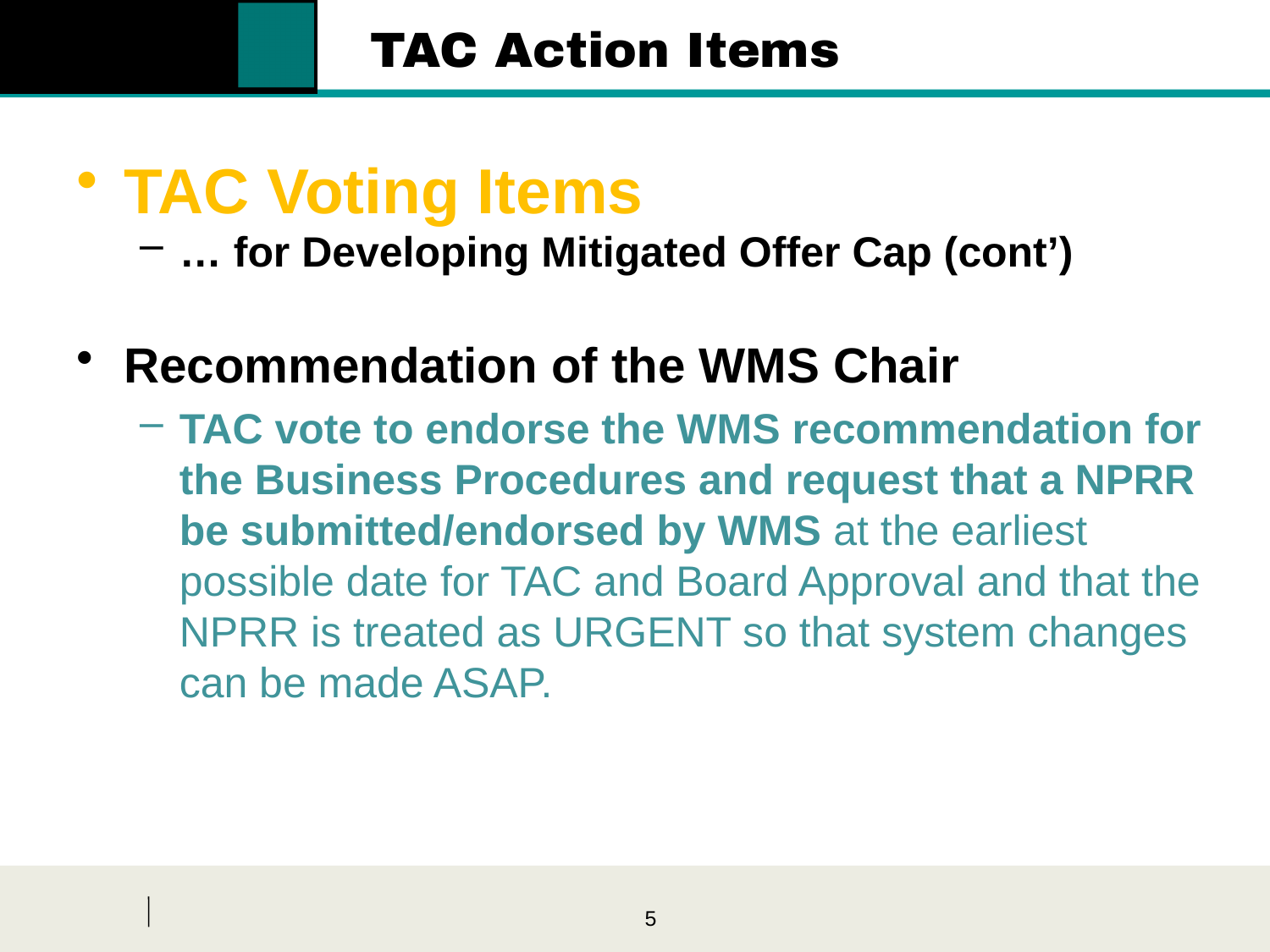

# TAC Action Items
TAC Voting Items
… for Developing Mitigated Offer Cap (cont’)

Recommendation of the WMS Chair
TAC vote to endorse the WMS recommendation for the Business Procedures and request that a NPRR be submitted/endorsed by WMS at the earliest possible date for TAC and Board Approval and that the NPRR is treated as URGENT so that system changes can be made ASAP.